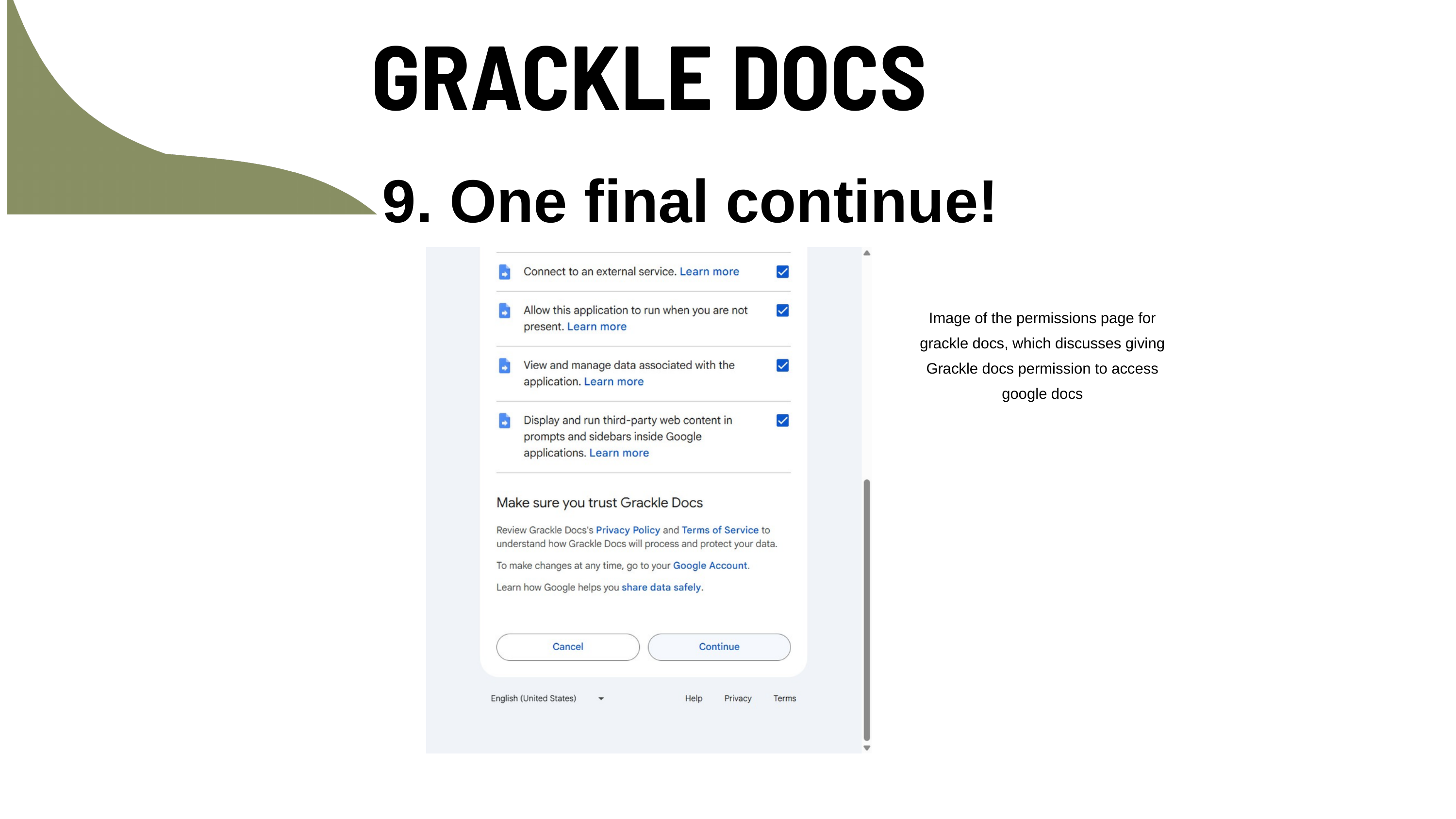

GRACKLE DOCS
9. One final continue!

Image of the permissions page for grackle docs, which discusses giving Grackle docs permission to access google docs